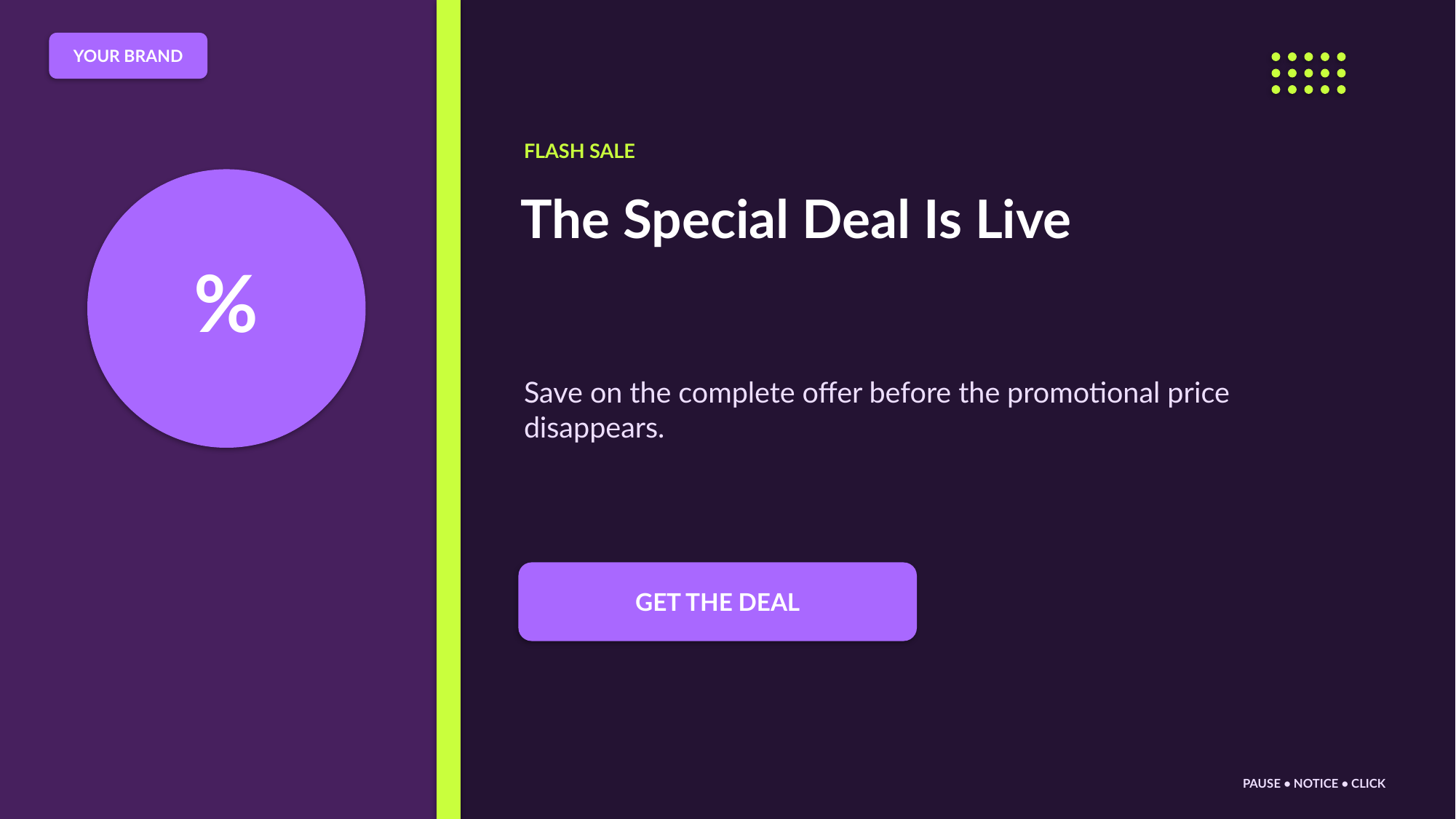

YOUR BRAND

FLASH SALE

The Special Deal Is Live
%
Save on the complete offer before the promotional price disappears.

GET THE DEAL
PAUSE • NOTICE • CLICK